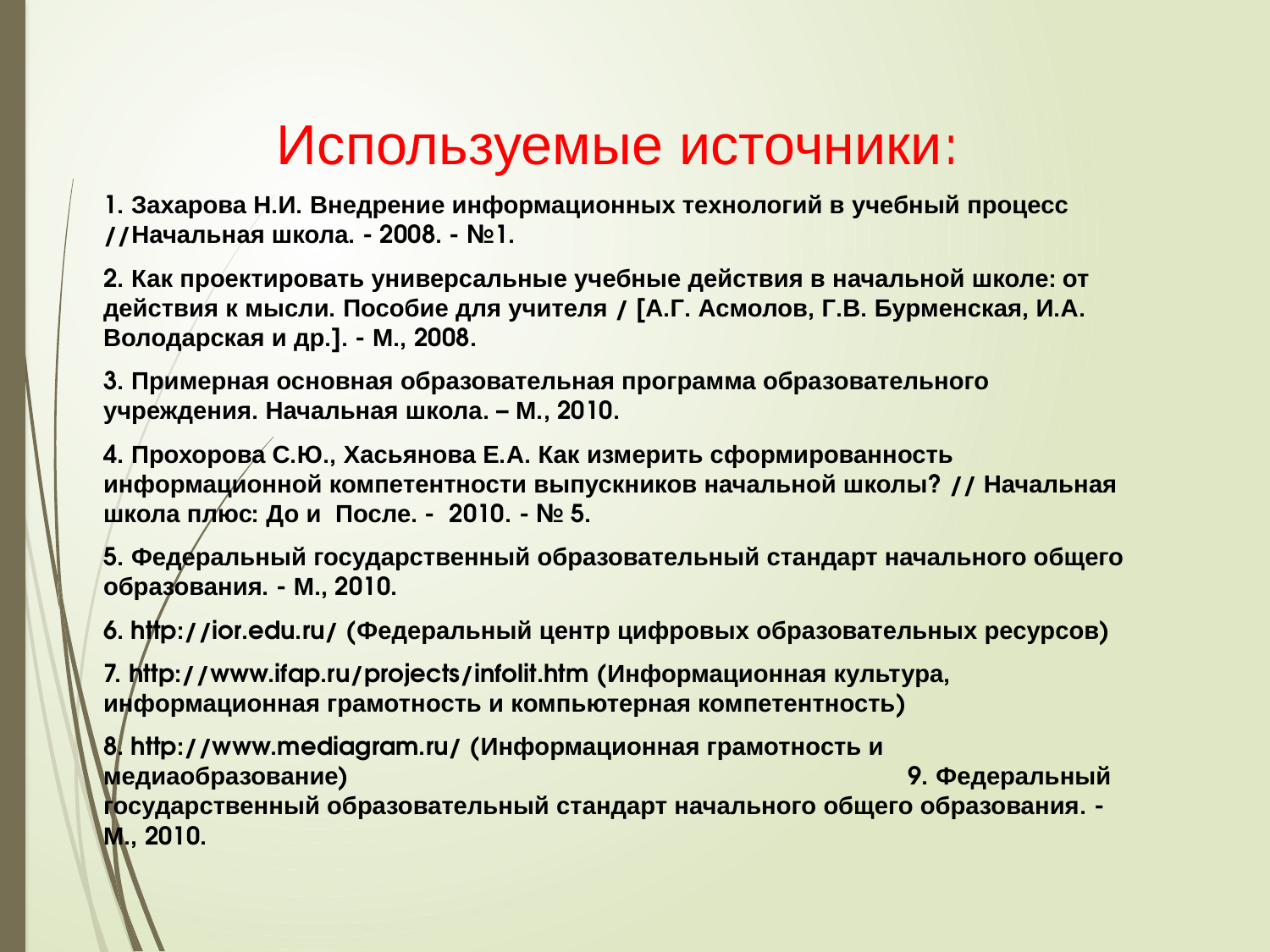

Используемые источники:
1. Захарова Н.И. Внедрение информационных технологий в учебный процесс //Начальная школа. - 2008. - №1.
2. Как проектировать универсальные учебные действия в начальной школе: от действия к мысли. Пособие для учителя / [А.Г. Асмолов, Г.В. Бурменская, И.А. Володарская и др.]. - М., 2008.
3. Примерная основная образовательная программа образовательного учреждения. Начальная школа. – М., 2010.
4. Прохорова С.Ю., Хасьянова Е.А. Как измерить сформированность информационной компетентности выпускников начальной школы? // Начальная школа плюс: До и  После. -  2010. - № 5.
5. Федеральный государственный образовательный стандарт начального общего образования. - М., 2010.
6. http://ior.edu.ru/ (Федеральный центр цифровых образовательных ресурсов)
7. http://www.ifap.ru/projects/infolit.htm (Информационная культура, информационная грамотность и компьютерная компетентность)
8. http://www.mediagram.ru/ (Информационная грамотность и медиаобразование)                                                                                9. Федеральный государственный образовательный стандарт начального общего образования. - М., 2010.